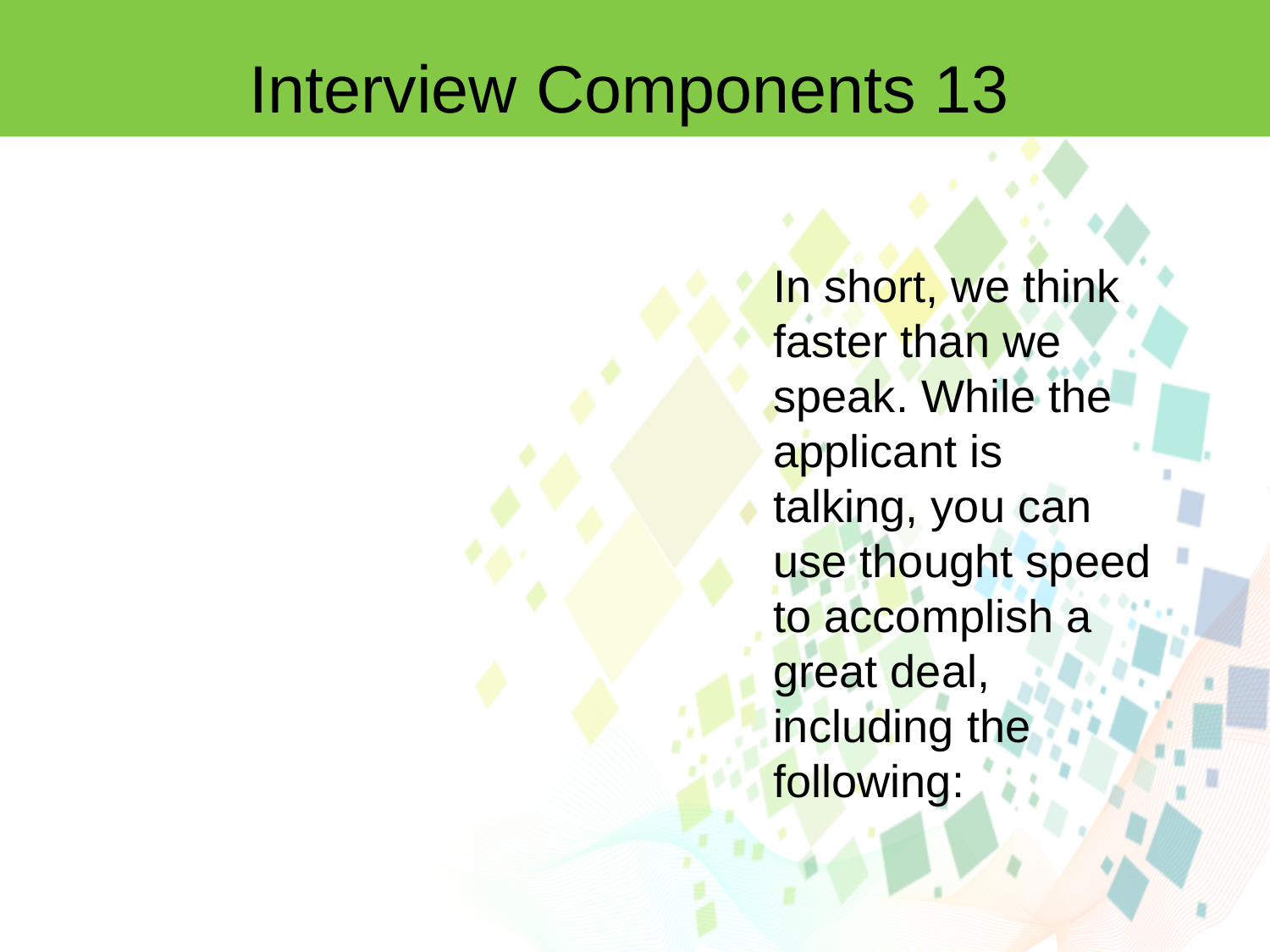

Interview Components 13
In short, we think faster than we speak. While the applicant is
talking, you can use thought speed to accomplish a great deal, including the following: